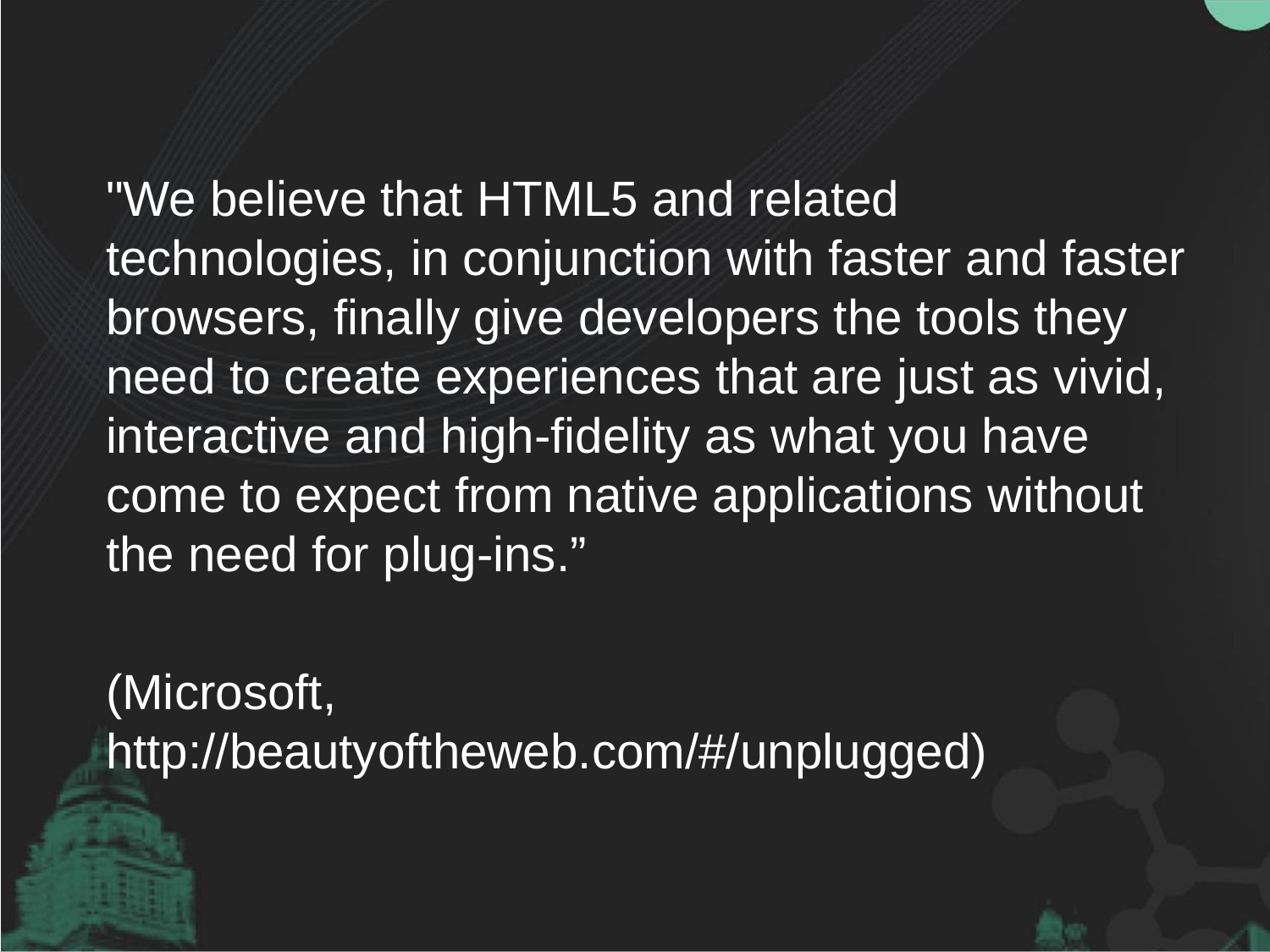

#
"We believe that HTML5 and related technologies, in conjunction with faster and faster browsers, finally give developers the tools they need to create experiences that are just as vivid, interactive and high-fidelity as what you have come to expect from native applications without the need for plug-ins.”

(Microsoft, http://beautyoftheweb.com/#/unplugged)